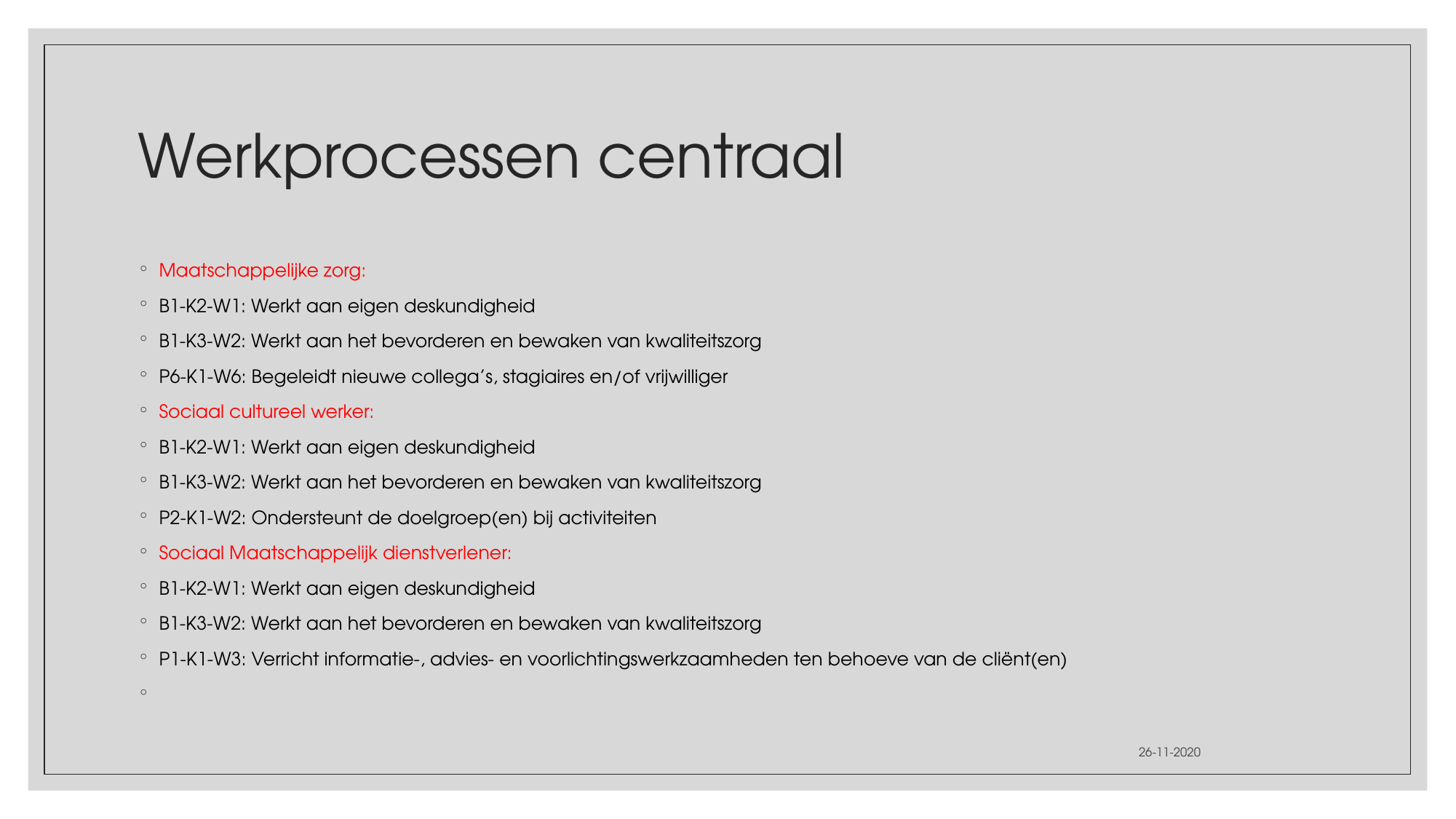

# Werkprocessen centraal
Maatschappelijke zorg:​
B1-K2-W1: Werkt aan eigen deskundigheid            ​
B1-K3-W2: Werkt aan het bevorderen en bewaken van kwaliteitszorg​
P6-K1-W6: Begeleidt nieuwe collega’s, stagiaires en/of vrijwilliger​
Sociaal cultureel werker:​
B1-K2-W1: Werkt aan eigen deskundigheid            ​
B1-K3-W2: Werkt aan het bevorderen en bewaken van kwaliteitszorg​
P2-K1-W2: Ondersteunt de doelgroep(en) bij activiteiten​
Sociaal Maatschappelijk dienstverlener:​
B1-K2-W1: Werkt aan eigen deskundigheid            ​
B1-K3-W2: Werkt aan het bevorderen en bewaken van kwaliteitszorg​
P1-K1-W3: Verricht informatie-, advies- en voorlichtingswerkzaamheden ten behoeve van de cliënt(en)​​
​

26-11-2020